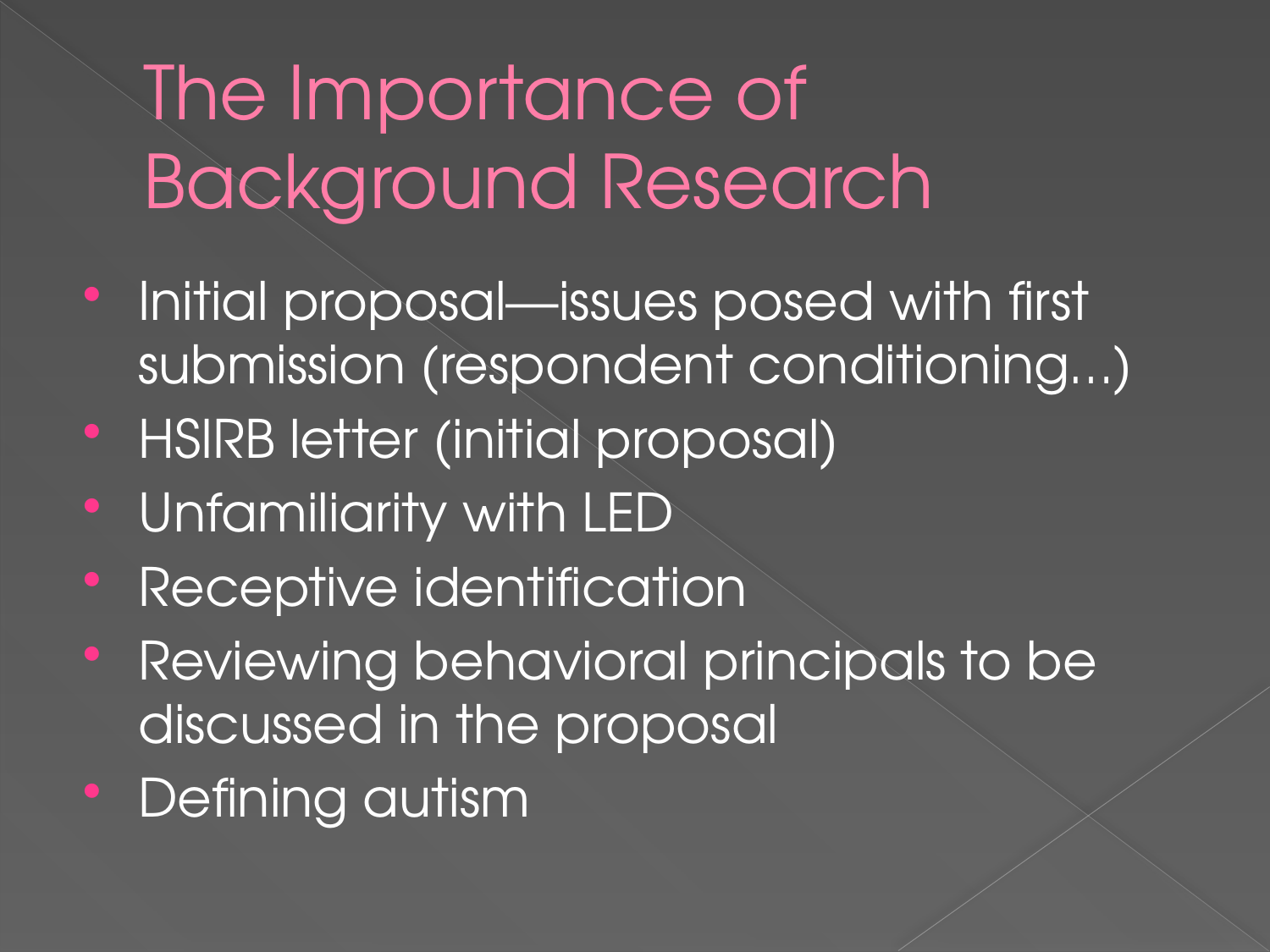

# The Importance of Background Research
Initial proposal—issues posed with first submission (respondent conditioning…)
HSIRB letter (initial proposal)
Unfamiliarity with LED
Receptive identification
Reviewing behavioral principals to be discussed in the proposal
Defining autism